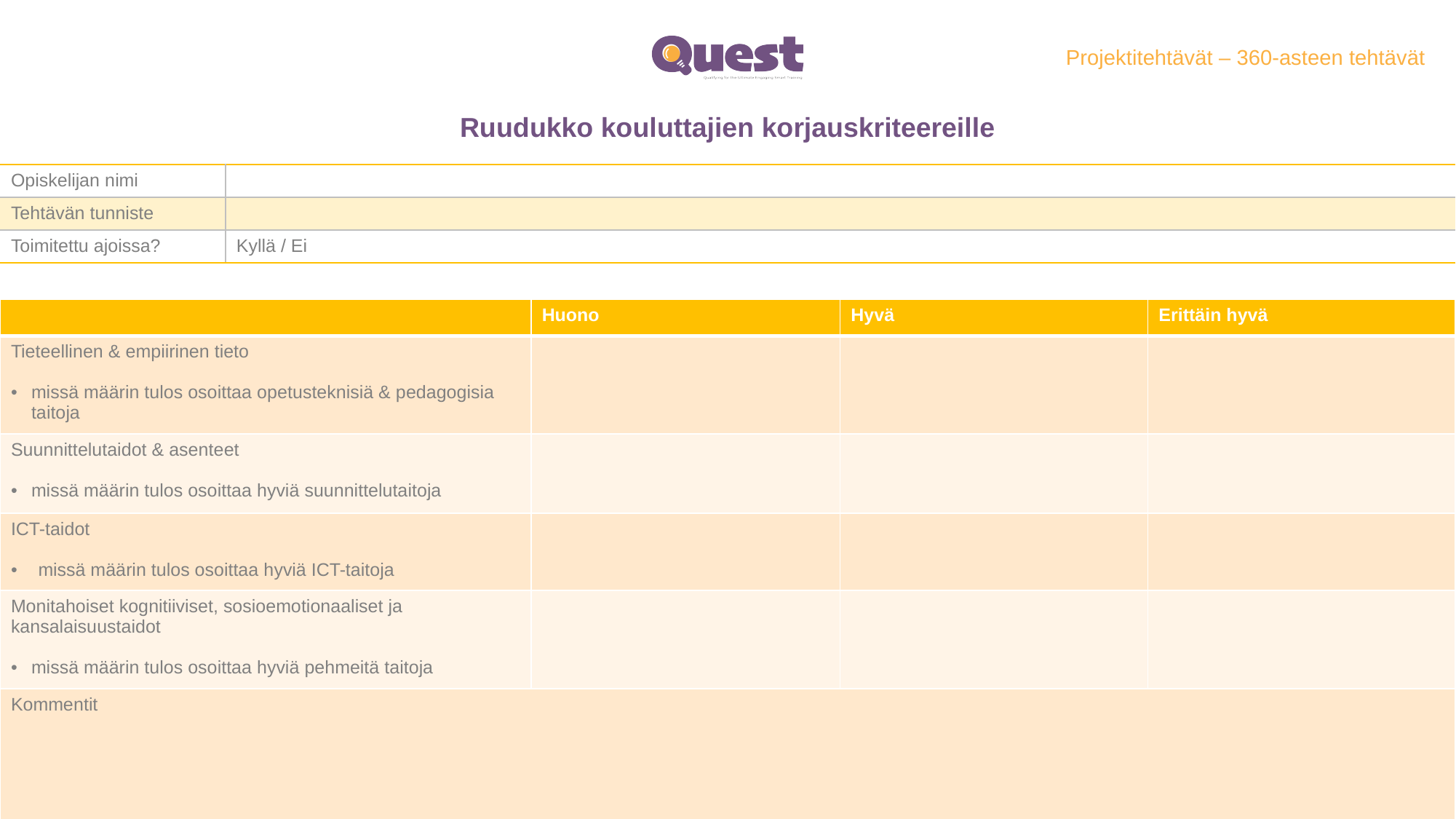

Projektitehtävät – 360-asteen tehtävät
Ruudukko kouluttajien korjauskriteereille
| Opiskelijan nimi |  |
| --- | --- |
| Tehtävän tunniste |  |
| Toimitettu ajoissa? | Kyllä / Ei |
|  | Huono | Hyvä | Erittäin hyvä |
| --- | --- | --- | --- |
| Tieteellinen & empiirinen tieto missä määrin tulos osoittaa opetusteknisiä & pedagogisia taitoja |  |  |  |
| Suunnittelutaidot & asenteet missä määrin tulos osoittaa hyviä suunnittelutaitoja |  |  |  |
| ICT-taidot missä määrin tulos osoittaa hyviä ICT-taitoja |  |  |  |
| Monitahoiset kognitiiviset, sosioemotionaaliset ja kansalaisuustaidot missä määrin tulos osoittaa hyviä pehmeitä taitoja |  |  |  |
| Kommentit |  |  |  |
3